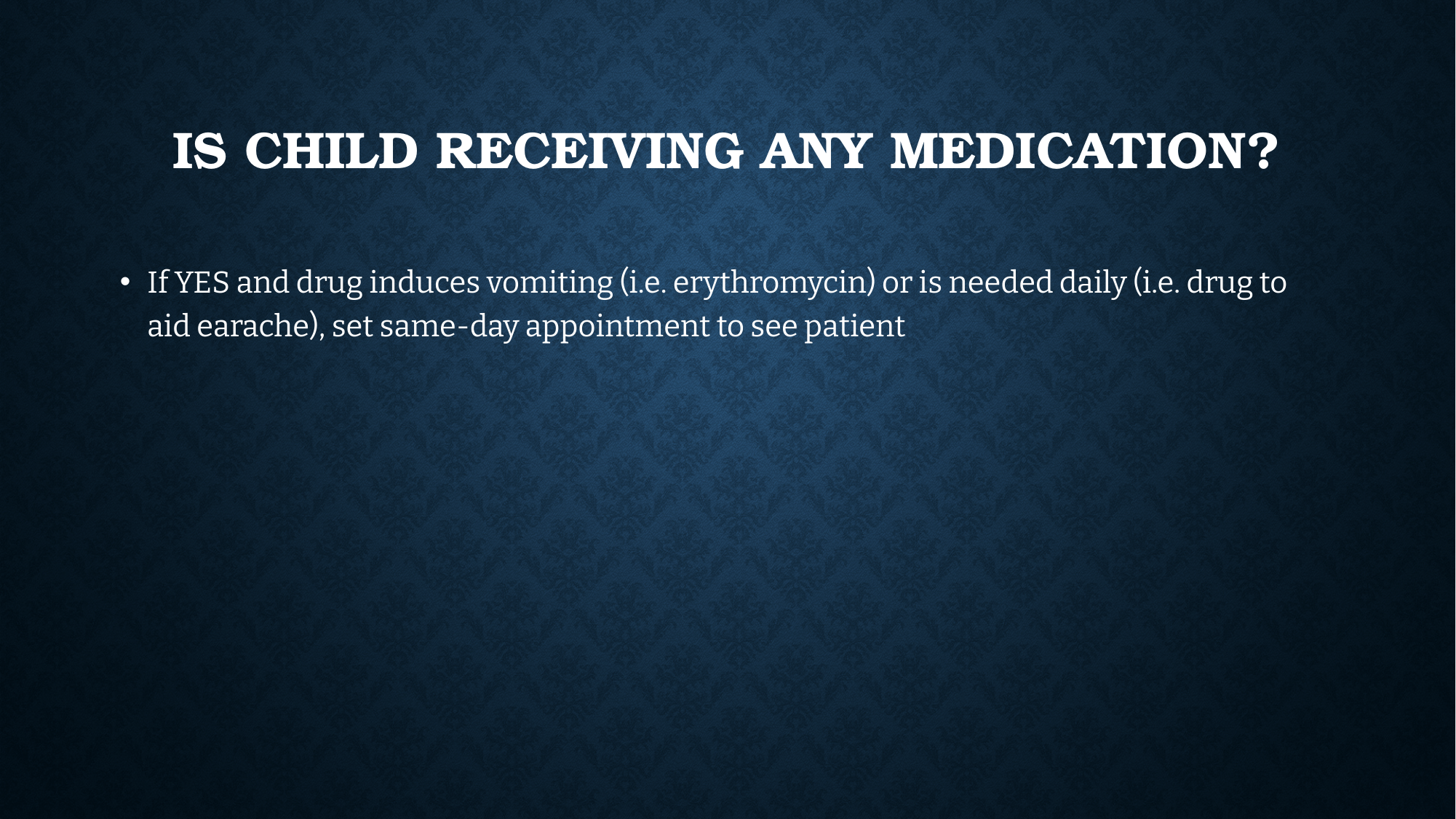

# IS child receiving any medication?
If YES and drug induces vomiting (i.e. erythromycin) or is needed daily (i.e. drug to aid earache), set same-day appointment to see patient